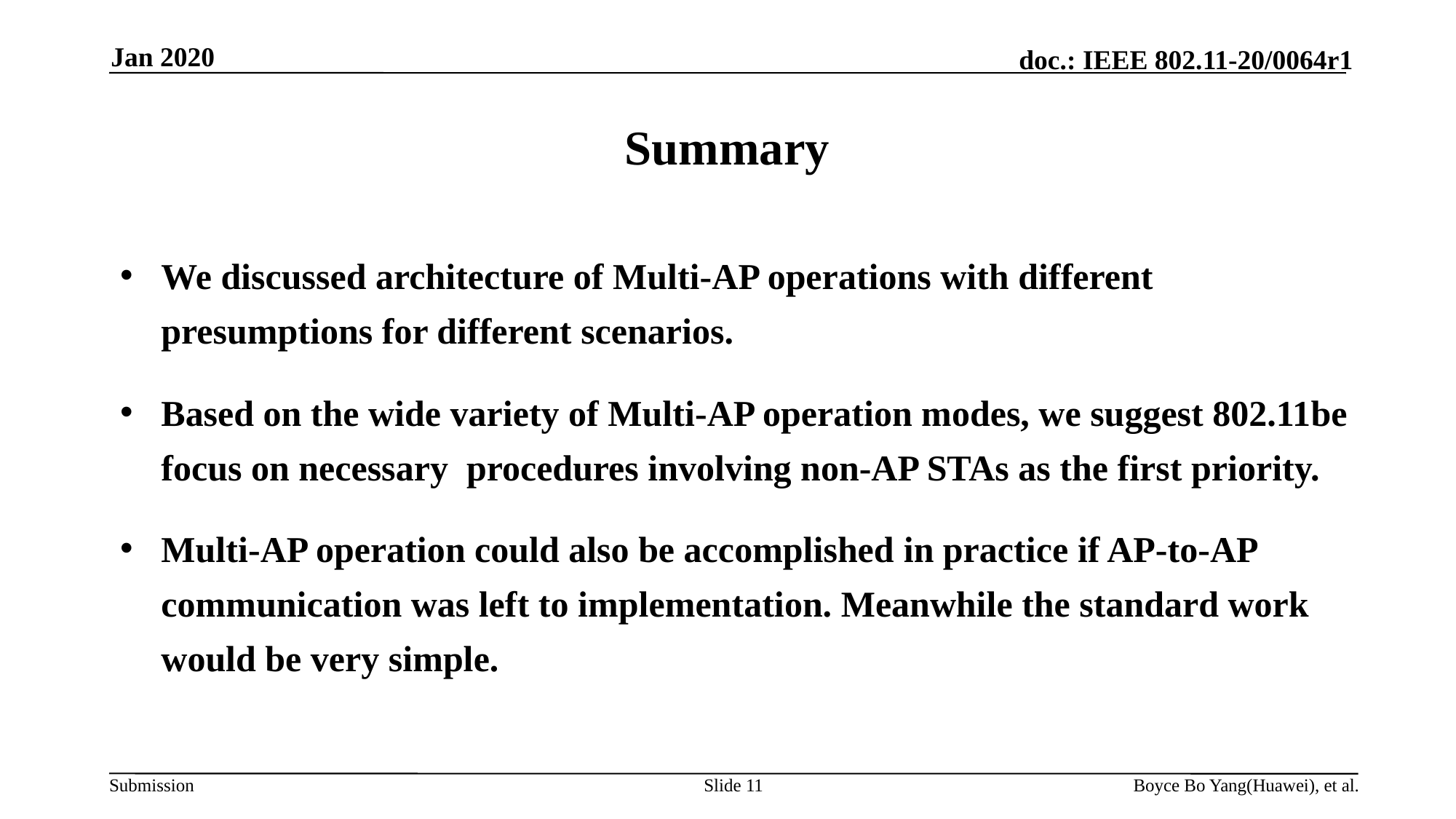

Jan 2020
# Summary
We discussed architecture of Multi-AP operations with different presumptions for different scenarios.
Based on the wide variety of Multi-AP operation modes, we suggest 802.11be focus on necessary  procedures involving non-AP STAs as the first priority.
Multi-AP operation could also be accomplished in practice if AP-to-AP communication was left to implementation. Meanwhile the standard work would be very simple.
Slide 11
Boyce Bo Yang(Huawei), et al.